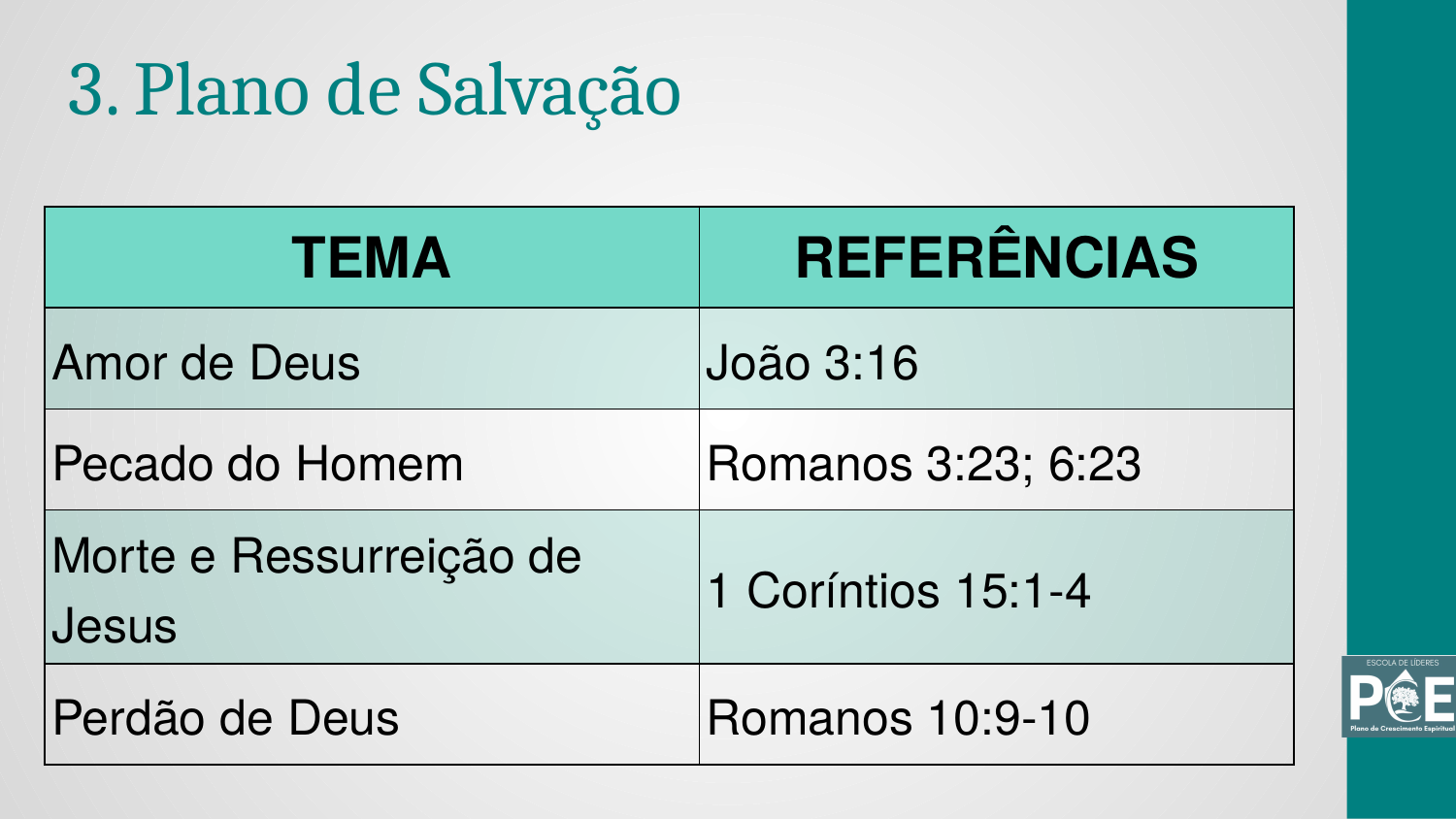

# 3. Plano de Salvação
| TEMA | REFERÊNCIAS |
| --- | --- |
| Amor de Deus | João 3:16 |
| Pecado do Homem | Romanos 3:23; 6:23 |
| Morte e Ressurreição de Jesus | 1 Coríntios 15:1-4 |
| Perdão de Deus | Romanos 10:9-10 |